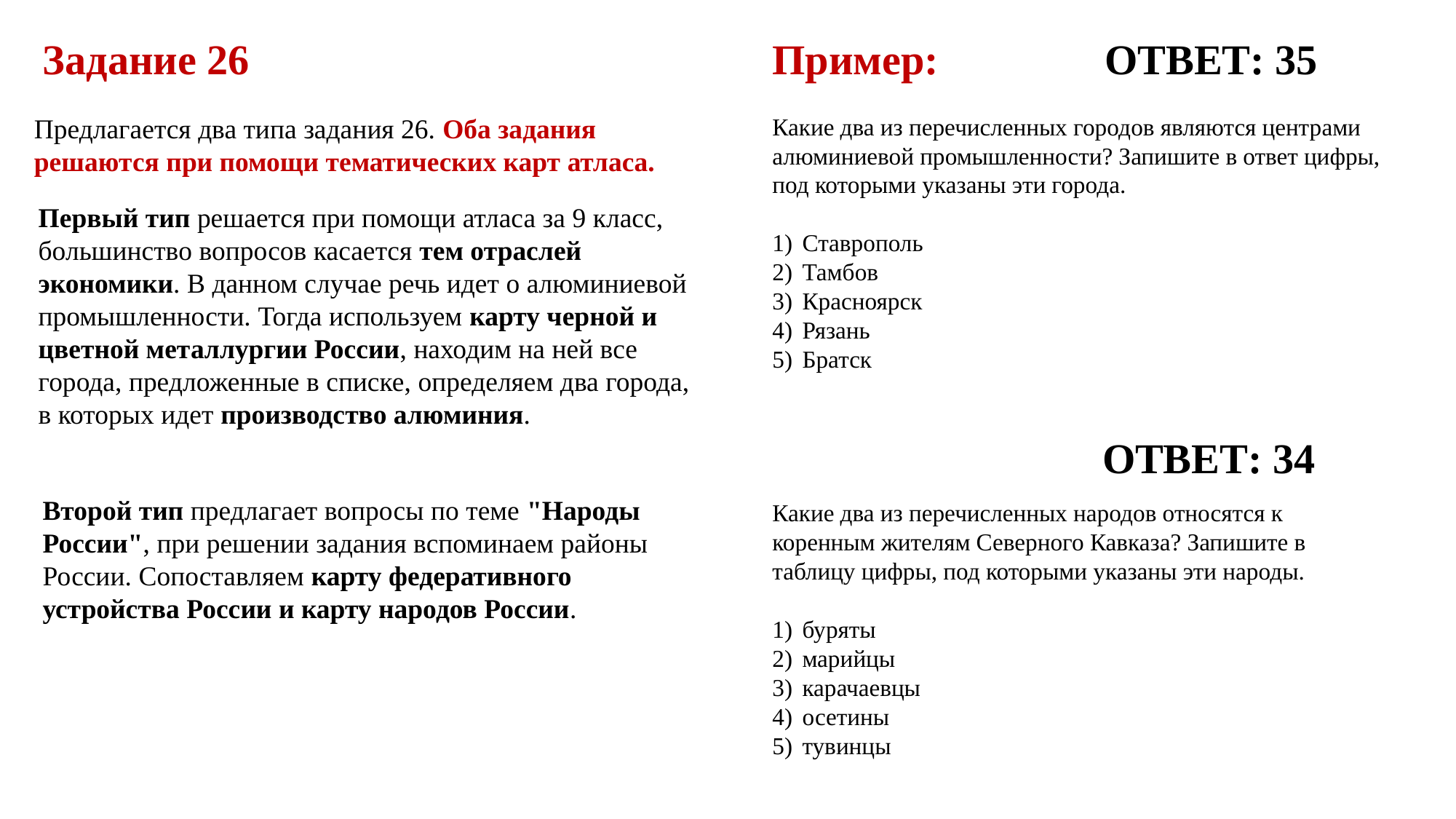

Задание 26
Пример:                        ОТВЕТ: 35
Предлагается два типа задания 26. Оба задания решаются при помощи тематических карт атласа.
Какие два из перечисленных городов являются центрами алюминиевой промышленности? Запишите в ответ цифры, под которыми указаны эти города.

1)  Ставрополь
2)  Тамбов
3)  Красноярск
4)  Рязань
5)  Братск
Первый тип решается при помощи атласа за 9 класс, большинство вопросов касается тем отраслей экономики. В данном случае речь идет о алюминиевой промышленности. Тогда используем карту черной и цветной металлургии России, находим на ней все города, предложенные в списке, определяем два города, в которых идет производство алюминия.
ОТВЕТ: 34
Второй тип предлагает вопросы по теме "Народы России", при решении задания вспоминаем районы России. Сопоставляем карту федеративного устройства России и карту народов России.
Какие два из перечисленных народов относятся к коренным жителям Северного Кавказа? Запишите в таблицу цифры, под которыми указаны эти народы.

1)  буряты
2)  марийцы
3)  карачаевцы
4)  осетины
5)  тувинцы